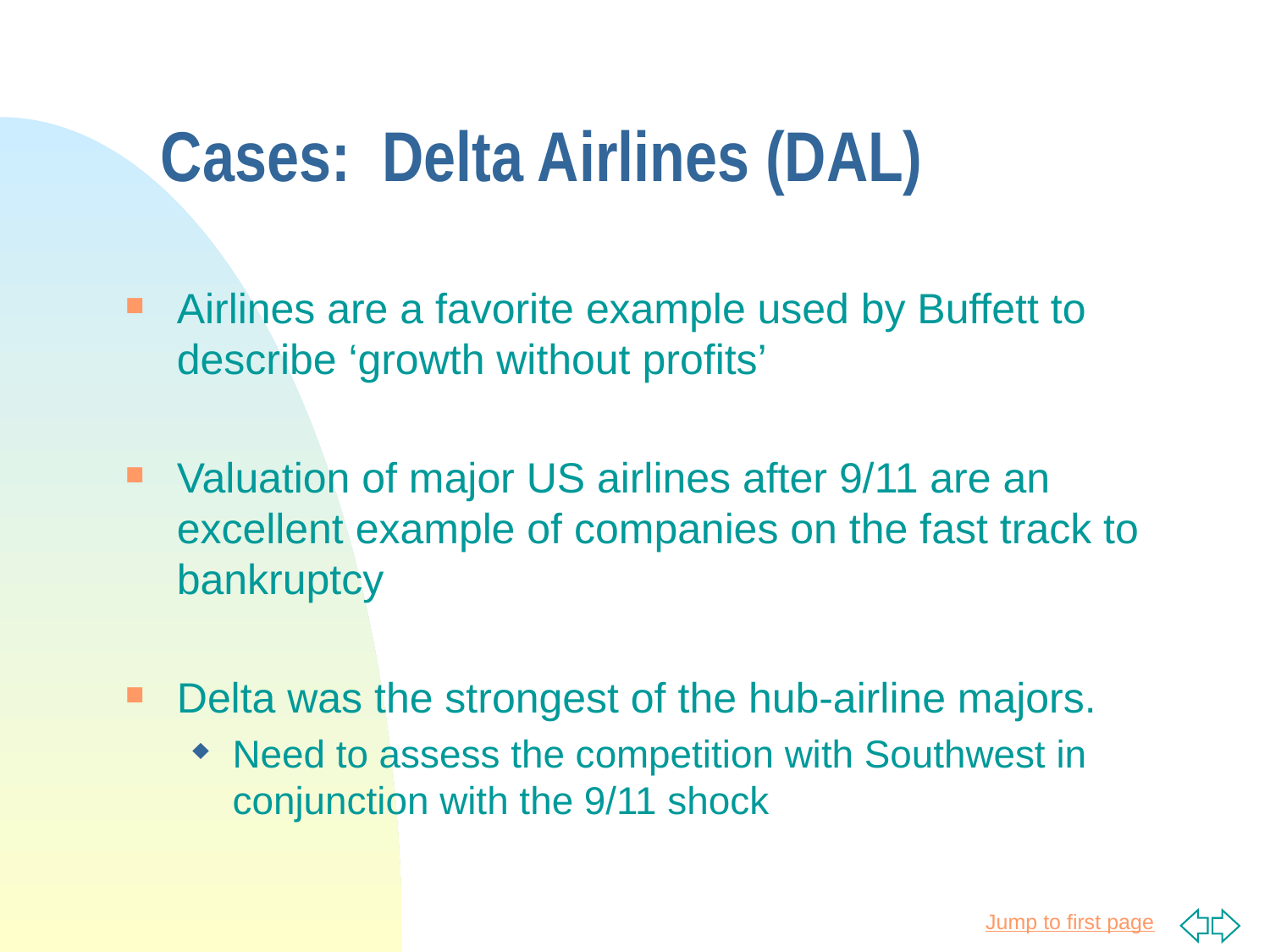

# Cases:  Delta Airlines (DAL)
Airlines are a favorite example used by Buffett to describe ‘growth without profits’

Valuation of major US airlines after 9/11 are an excellent example of companies on the fast track to bankruptcy

Delta was the strongest of the hub-airline majors.
Need to assess the competition with Southwest in conjunction with the 9/11 shock